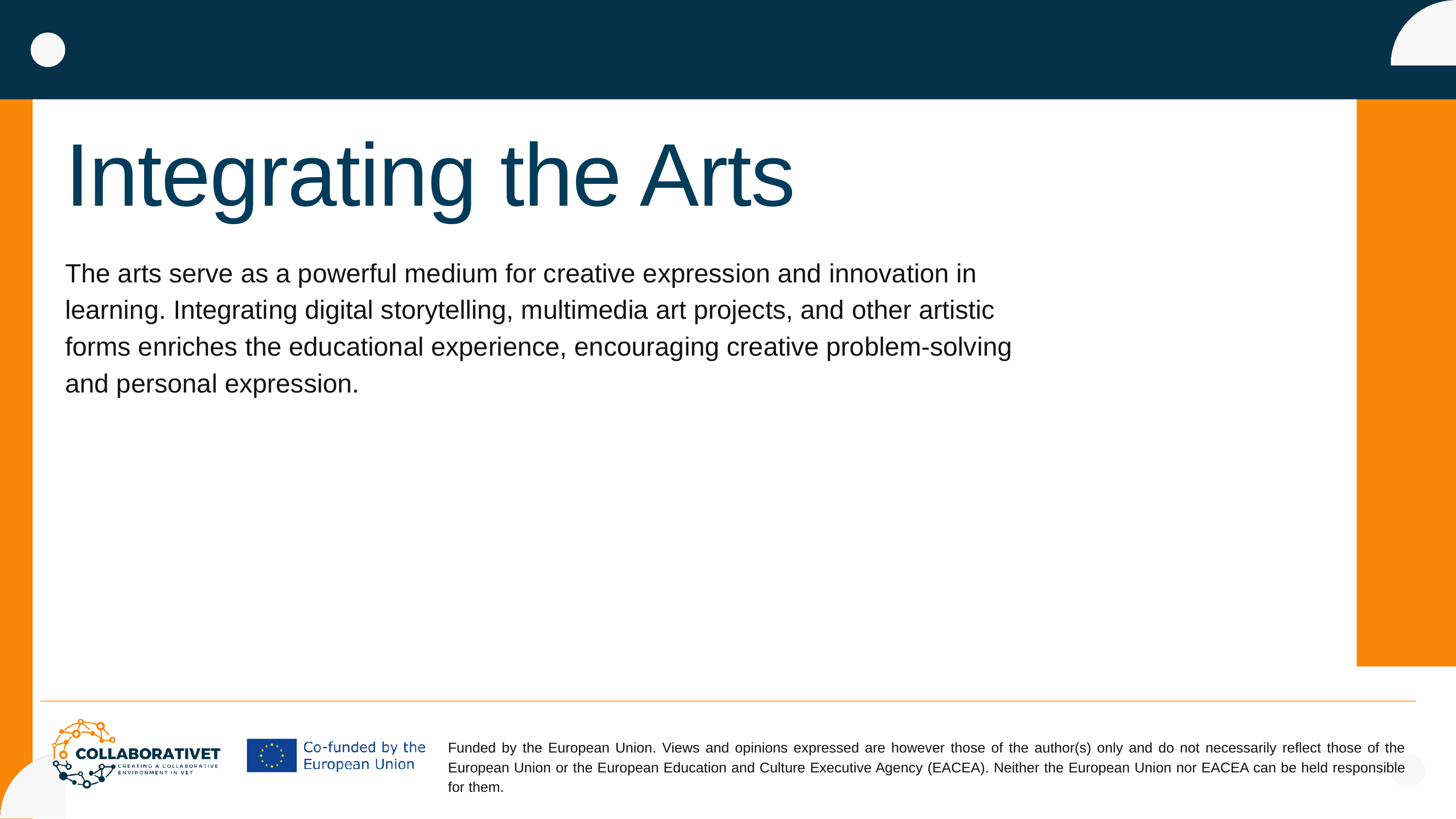

Integrating the Arts
The arts serve as a powerful medium for creative expression and innovation in learning. Integrating digital storytelling, multimedia art projects, and other artistic forms enriches the educational experience, encouraging creative problem-solving and personal expression.

Funded by the European Union. Views and opinions expressed are however those of the author(s) only and do not necessarily reflect those of the European Union or the European Education and Culture Executive Agency (EACEA). Neither the European Union nor EACEA can be held responsible for them.